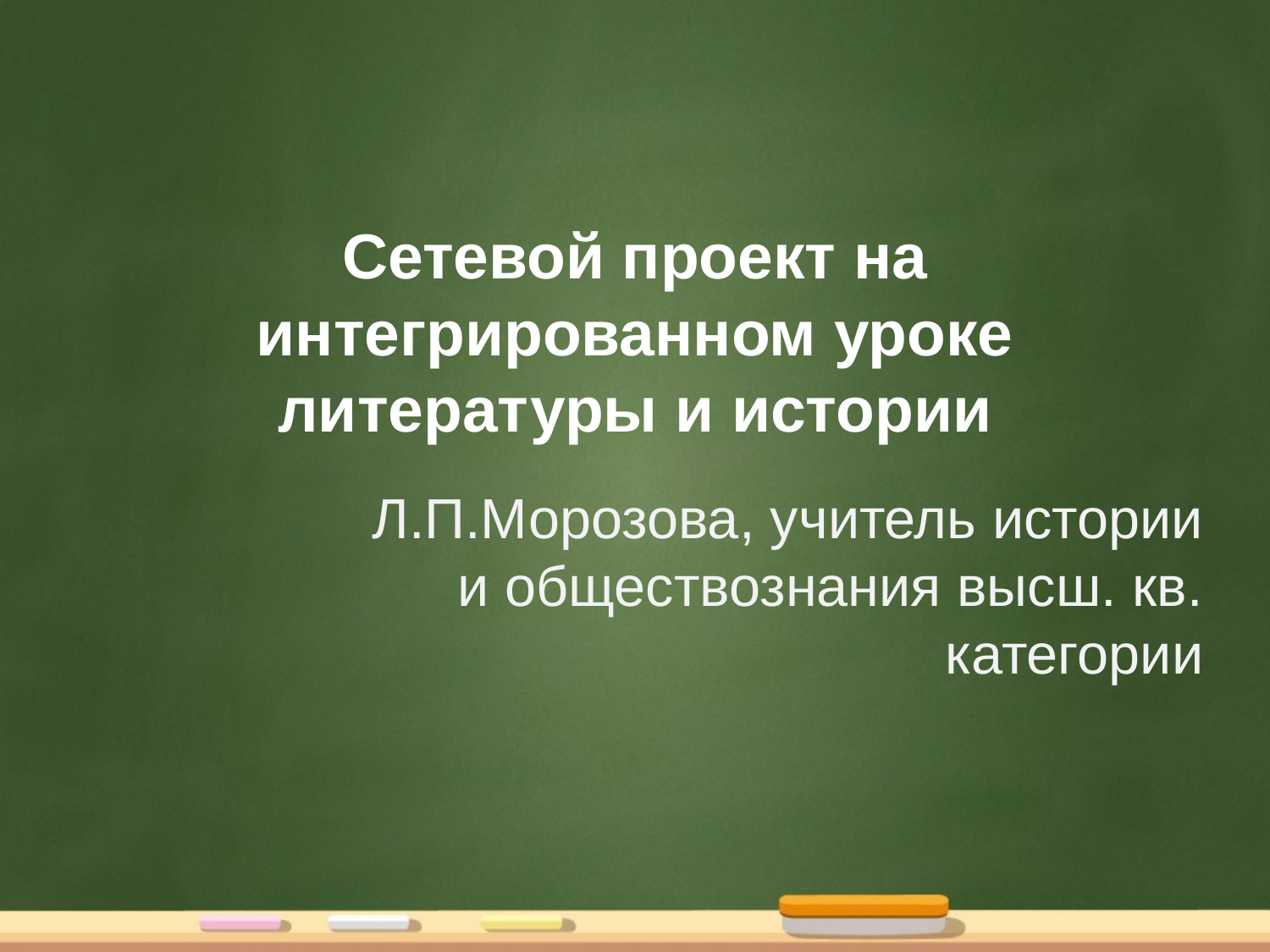

# Сетевой проект на интегрированном уроке литературы и истории
Л.П.Морозова, учитель истории и обществознания высш. кв. категории